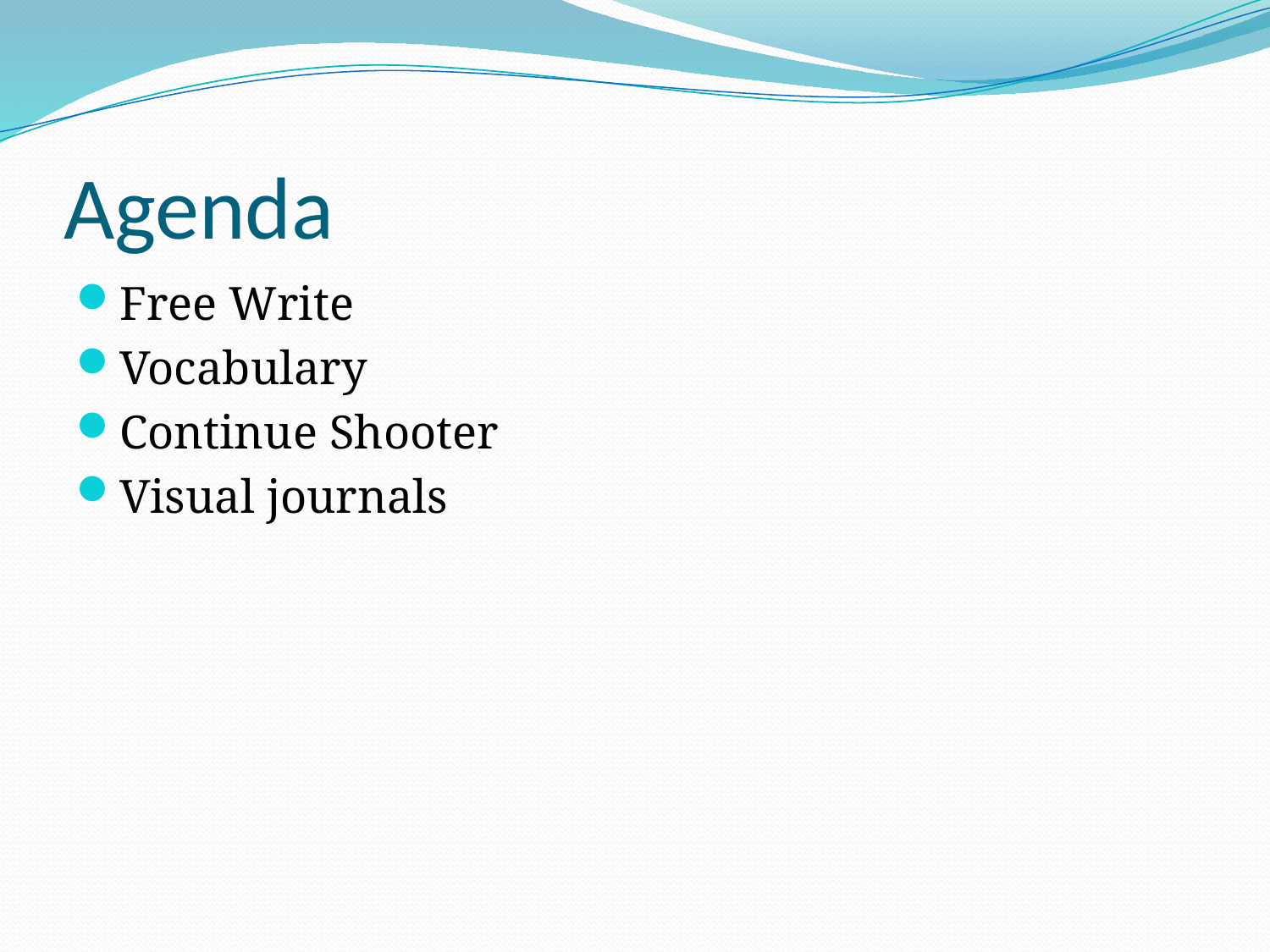

# Agenda
Free Write
Vocabulary
Continue Shooter
Visual journals